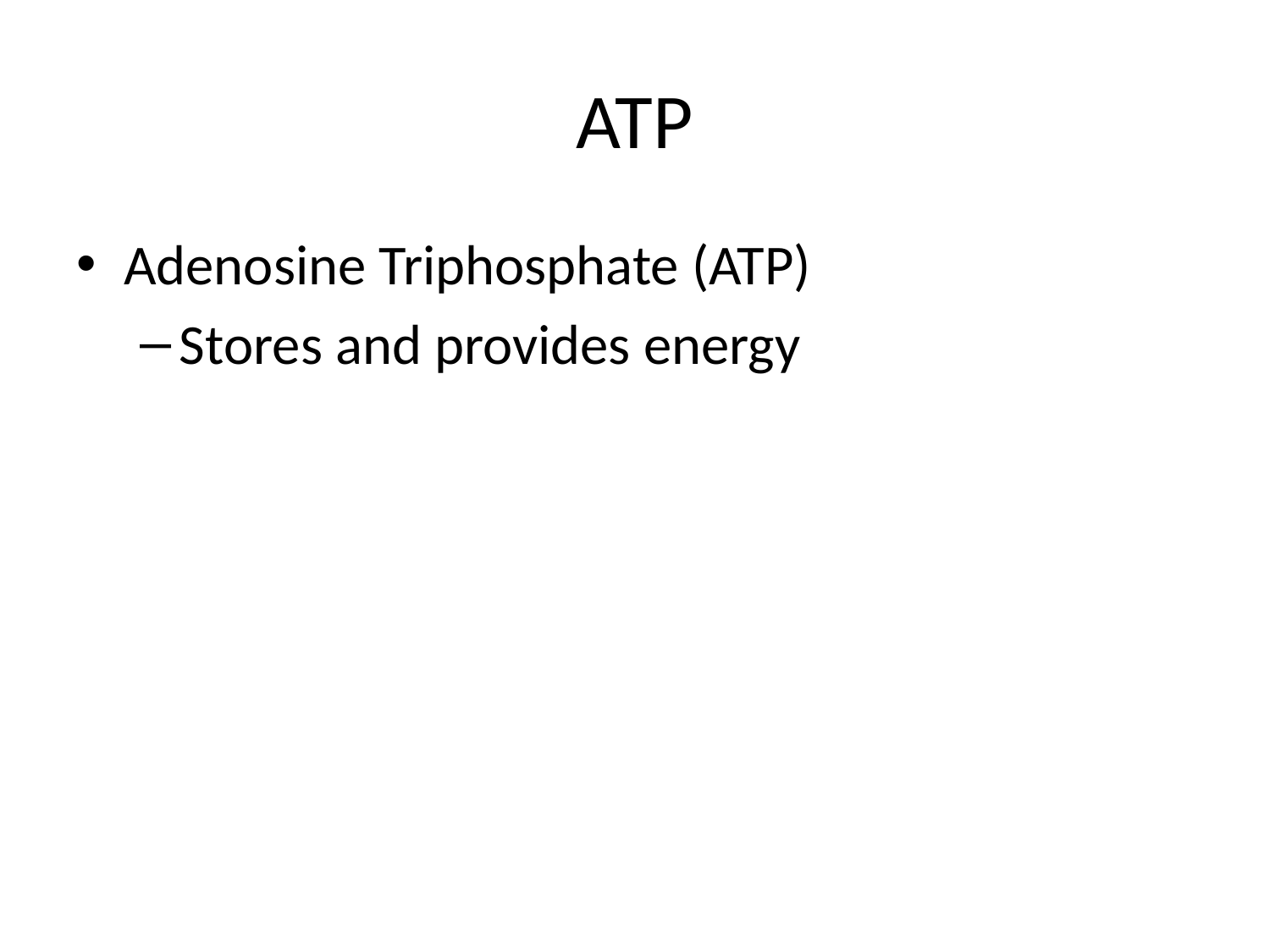

# ATP
Adenosine Triphosphate (ATP)
Stores and provides energy